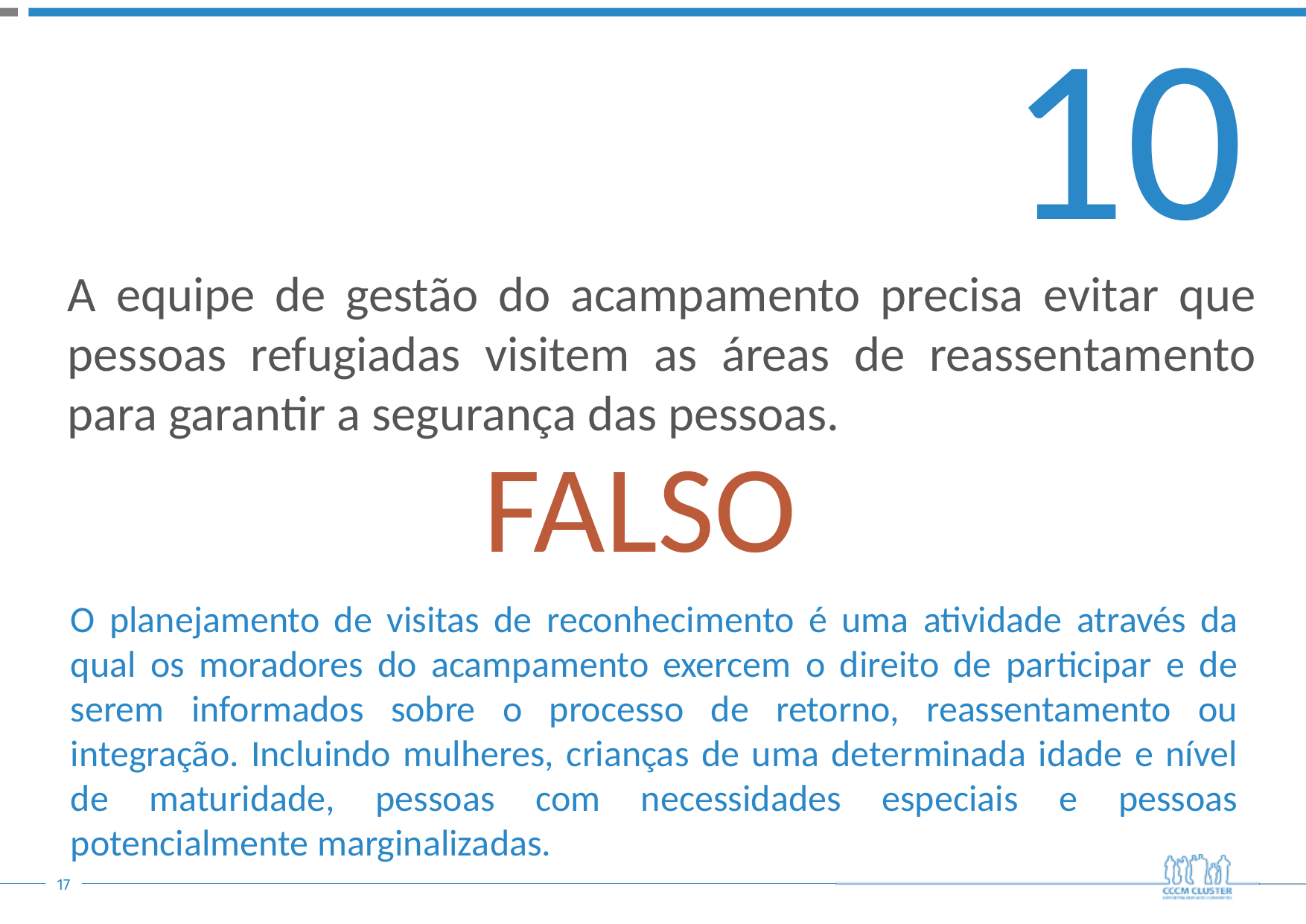

10
A equipe de gestão do acampamento precisa evitar que pessoas refugiadas visitem as áreas de reassentamento para garantir a segurança das pessoas.
FALSO
O planejamento de visitas de reconhecimento é uma atividade através da qual os moradores do acampamento exercem o direito de participar e de serem informados sobre o processo de retorno, reassentamento ou integração. Incluindo mulheres, crianças de uma determinada idade e nível de maturidade, pessoas com necessidades especiais e pessoas potencialmente marginalizadas.